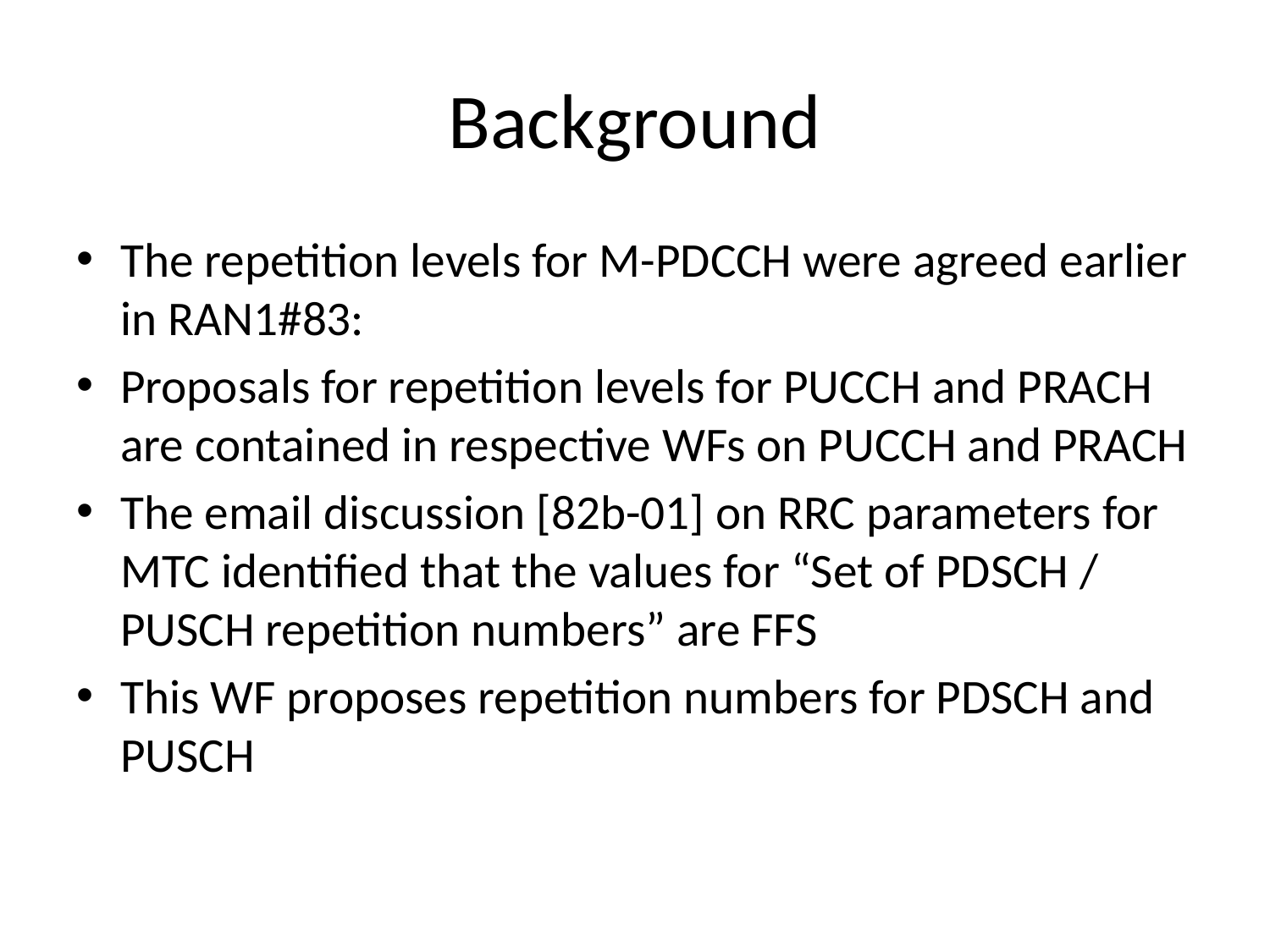

# Background
The repetition levels for M-PDCCH were agreed earlier in RAN1#83:
Proposals for repetition levels for PUCCH and PRACH are contained in respective WFs on PUCCH and PRACH
The email discussion [82b-01] on RRC parameters for MTC identified that the values for “Set of PDSCH / PUSCH repetition numbers” are FFS
This WF proposes repetition numbers for PDSCH and PUSCH